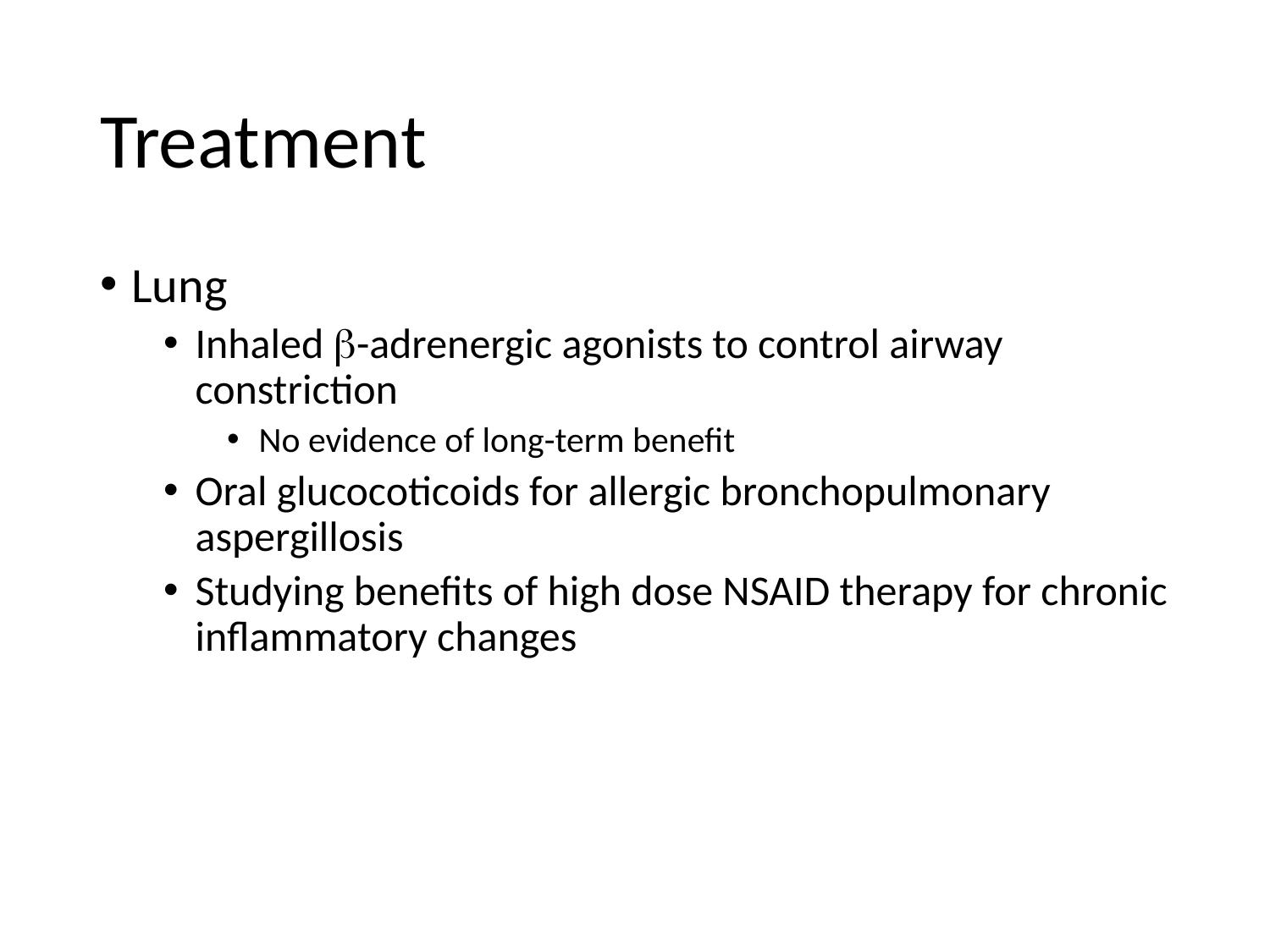

# Treatment
Lung
Inhaled β-adrenergic agonists to control airway constriction
No evidence of long-term benefit
Oral glucocoticoids for allergic bronchopulmonary aspergillosis
Studying benefits of high dose NSAID therapy for chronic inflammatory changes